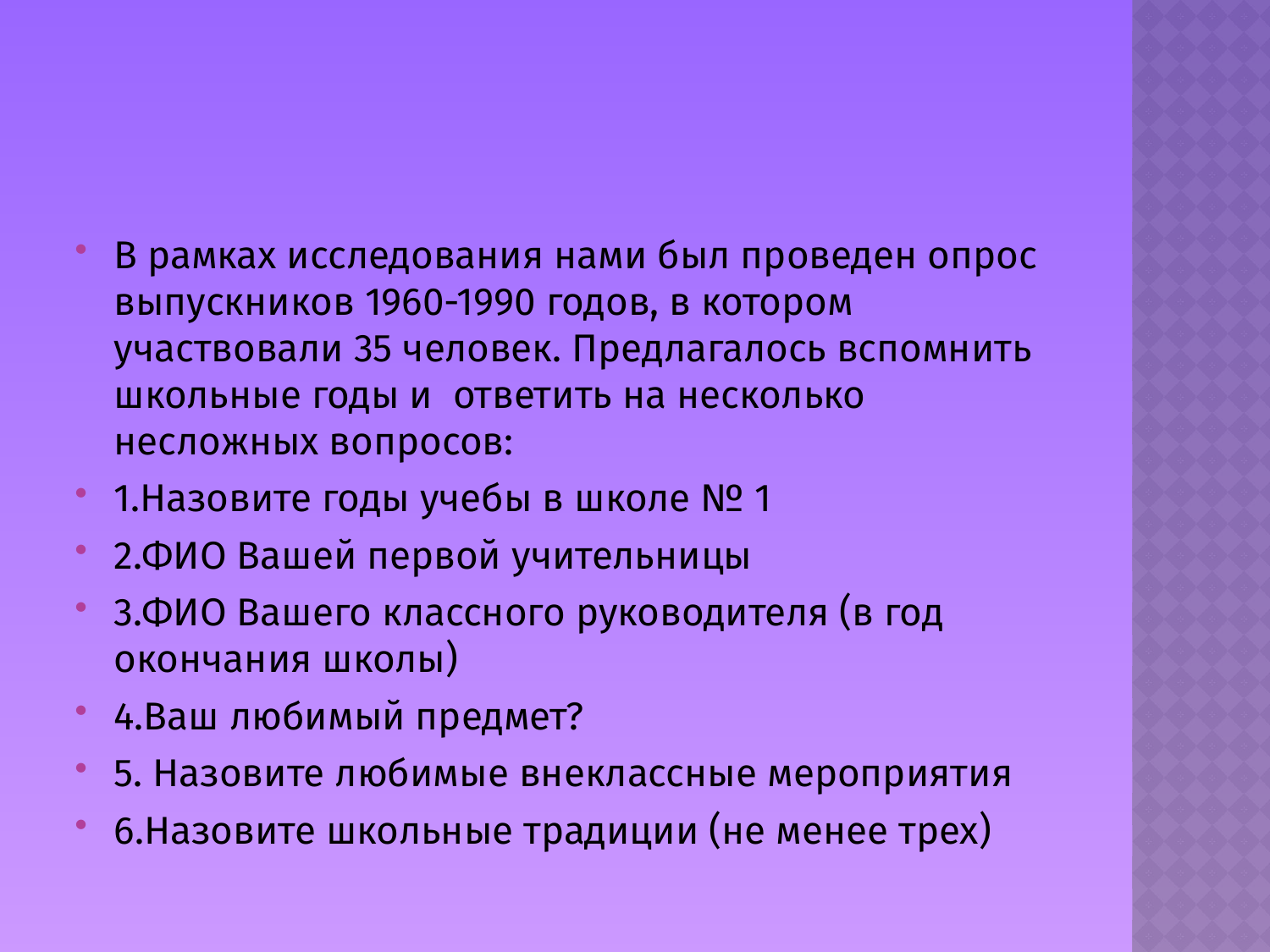

#
В рамках исследования нами был проведен опрос выпускников 1960-1990 годов, в котором участвовали 35 человек. Предлагалось вспомнить школьные годы и  ответить на несколько несложных вопросов:
1.Назовите годы учебы в школе № 1
2.ФИО Вашей первой учительницы
3.ФИО Вашего классного руководителя (в год окончания школы)
4.Ваш любимый предмет?
5. Назовите любимые внеклассные мероприятия
6.Назовите школьные традиции (не менее трех)